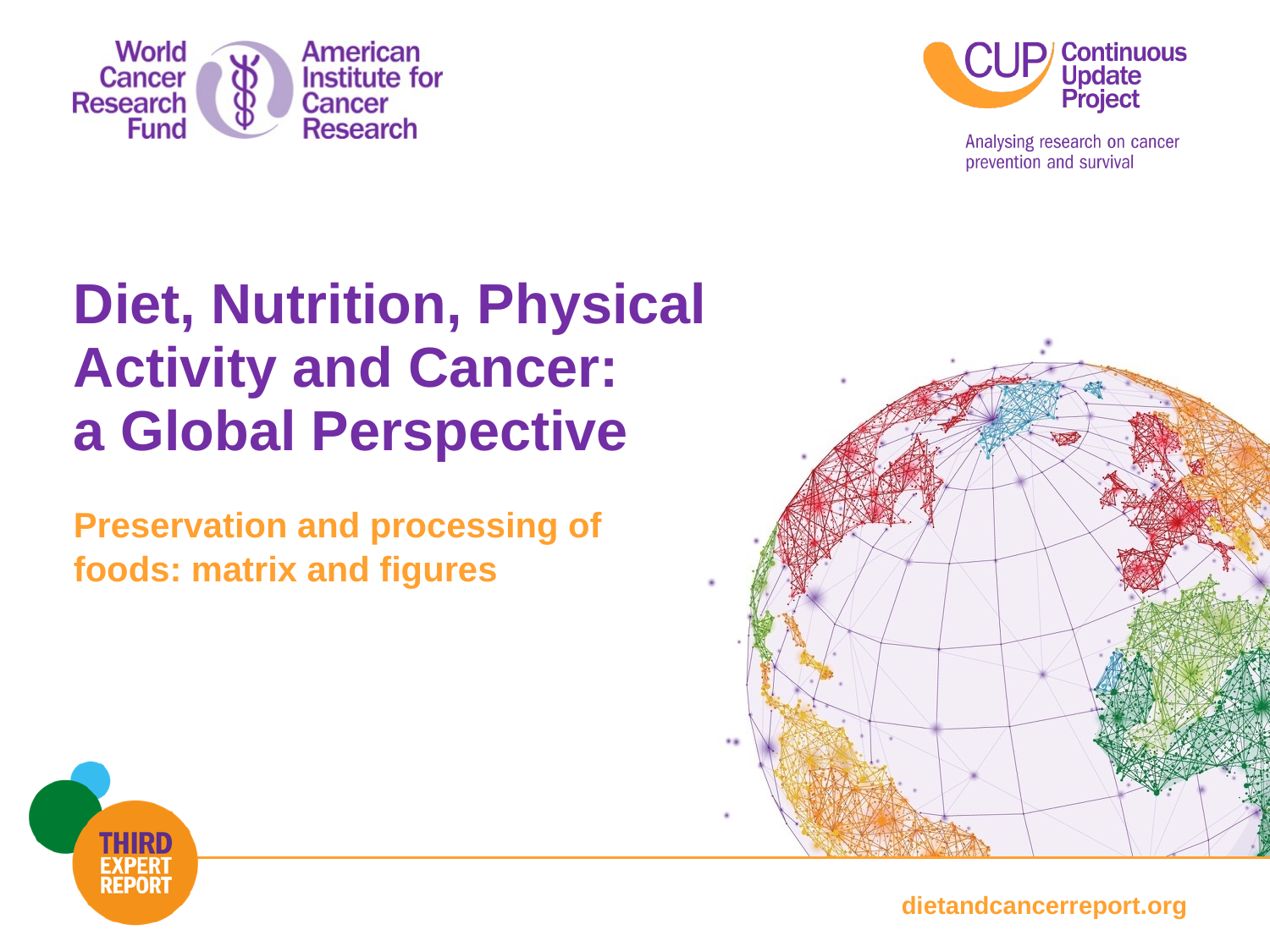

Preservation and processing of
foods: matrix and figures